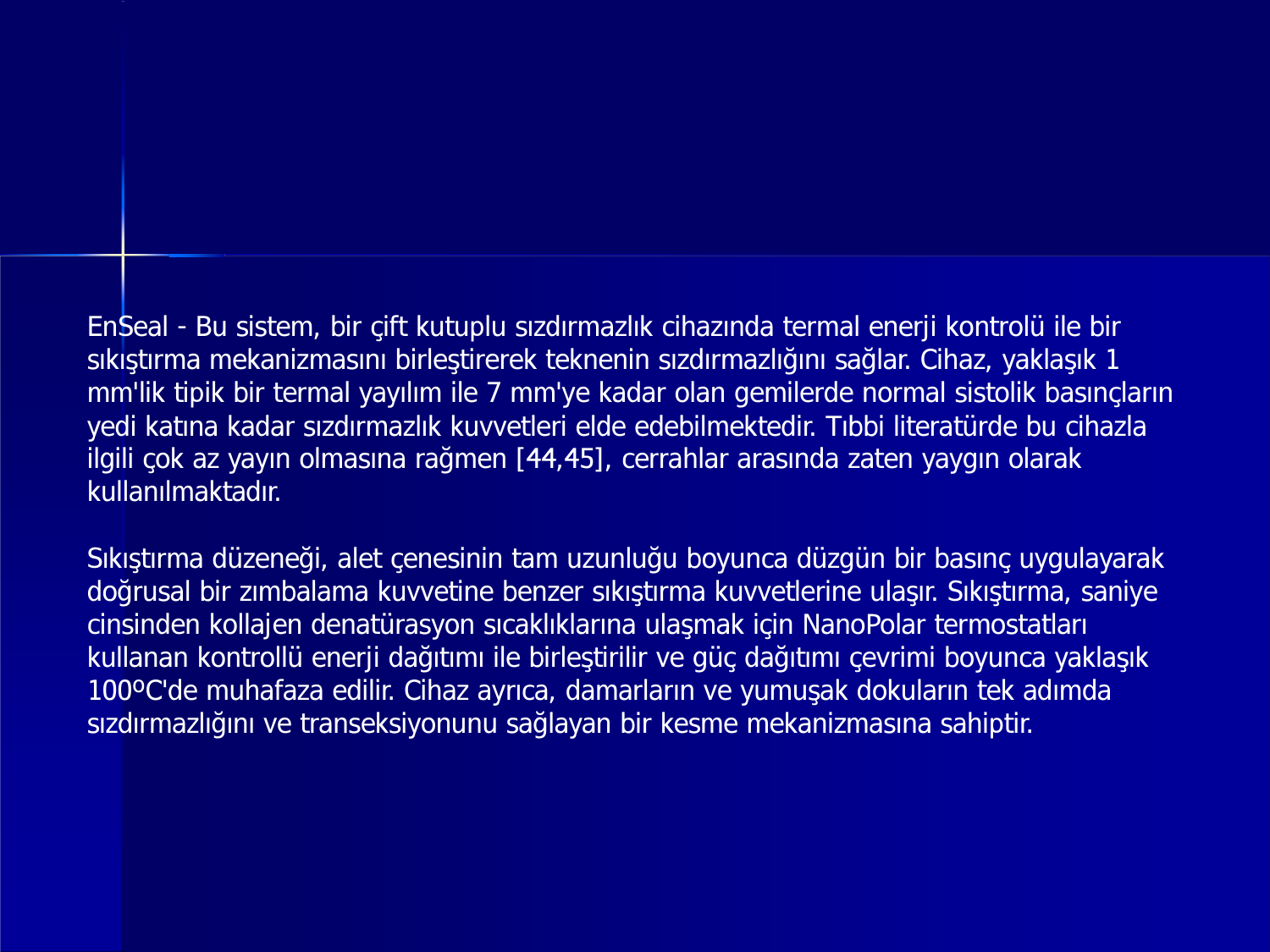

EnSeal - Bu sistem, bir çift kutuplu sızdırmazlık cihazında termal enerji kontrolü ile bir sıkıştırma mekanizmasını birleştirerek teknenin sızdırmazlığını sağlar. Cihaz, yaklaşık 1 mm'lik tipik bir termal yayılım ile 7 mm'ye kadar olan gemilerde normal sistolik basınçların yedi katına kadar sızdırmazlık kuvvetleri elde edebilmektedir. Tıbbi literatürde bu cihazla ilgili çok az yayın olmasına rağmen [44,45], cerrahlar arasında zaten yaygın olarak kullanılmaktadır.

Sıkıştırma düzeneği, alet çenesinin tam uzunluğu boyunca düzgün bir basınç uygulayarak doğrusal bir zımbalama kuvvetine benzer sıkıştırma kuvvetlerine ulaşır. Sıkıştırma, saniye cinsinden kollajen denatürasyon sıcaklıklarına ulaşmak için NanoPolar termostatları kullanan kontrollü enerji dağıtımı ile birleştirilir ve güç dağıtımı çevrimi boyunca yaklaşık 100ºC'de muhafaza edilir. Cihaz ayrıca, damarların ve yumuşak dokuların tek adımda sızdırmazlığını ve transeksiyonunu sağlayan bir kesme mekanizmasına sahiptir.